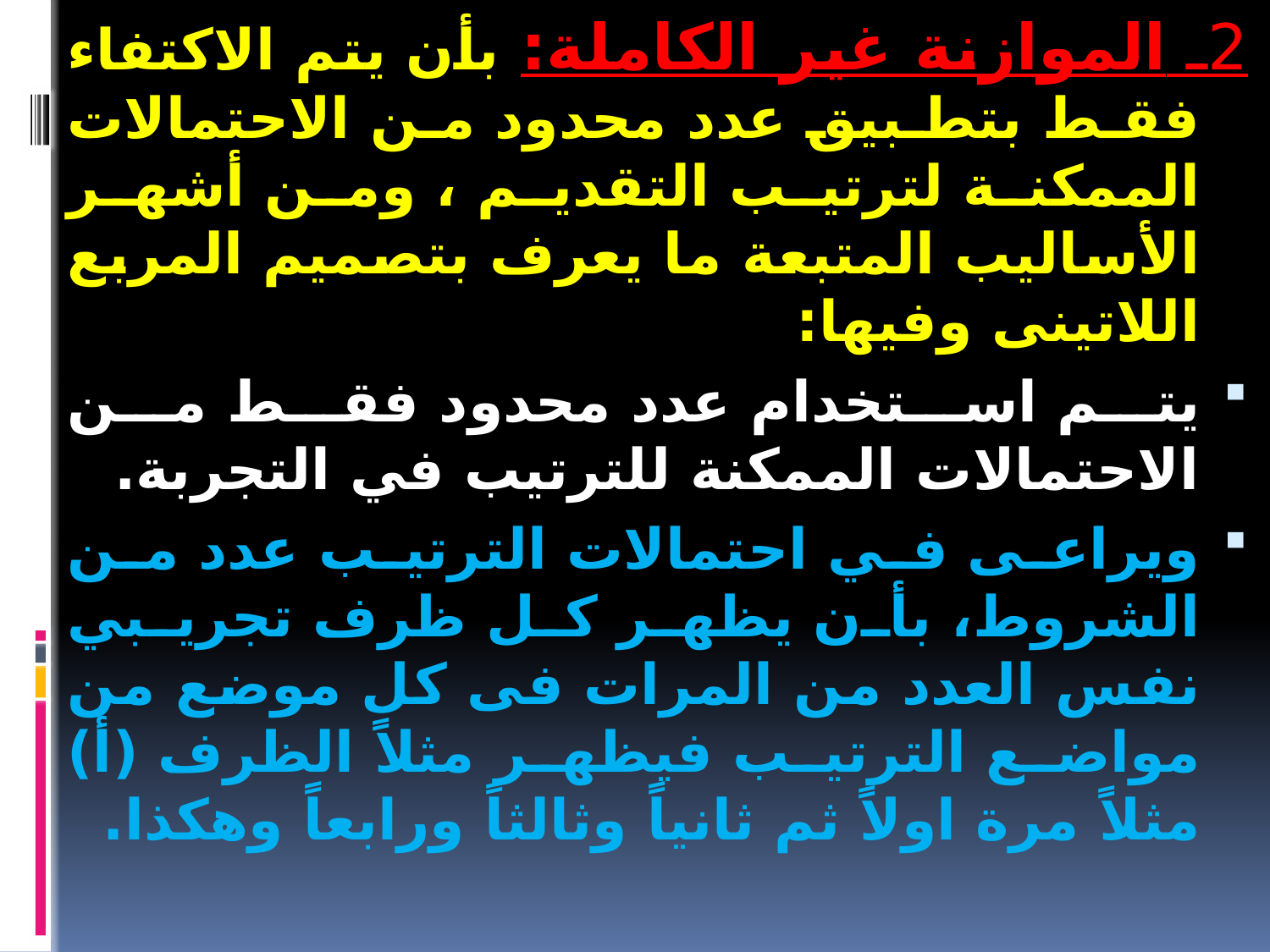

2ـ الموازنة غير الكاملة: بأن يتم الاكتفاء فقط بتطبيق عدد محدود من الاحتمالات الممكنة لترتيب التقديم ، ومن أشهر الأساليب المتبعة ما يعرف بتصميم المربع اللاتينى وفيها:
يتم استخدام عدد محدود فقط من الاحتمالات الممكنة للترتيب في التجربة.
ويراعى في احتمالات الترتيب عدد من الشروط، بأن يظهر كل ظرف تجريبي نفس العدد من المرات فى كل موضع من مواضع الترتيب فيظهر مثلاً الظرف (أ) مثلاً مرة اولاً ثم ثانياً وثالثاً ورابعاً وهكذا.